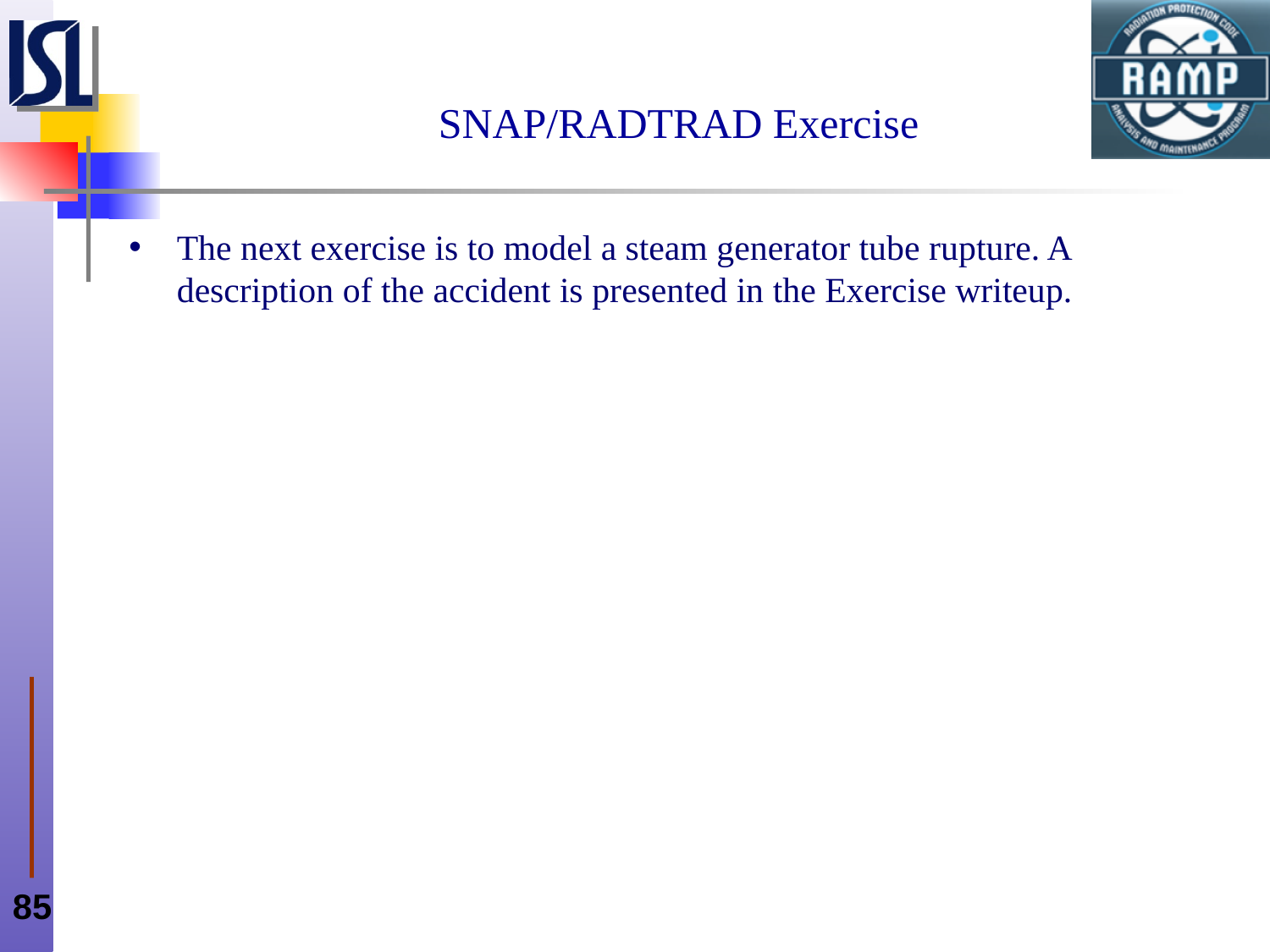

# SNAP/RADTRAD Exercise
The next exercise is to model a steam generator tube rupture. A description of the accident is presented in the Exercise writeup.